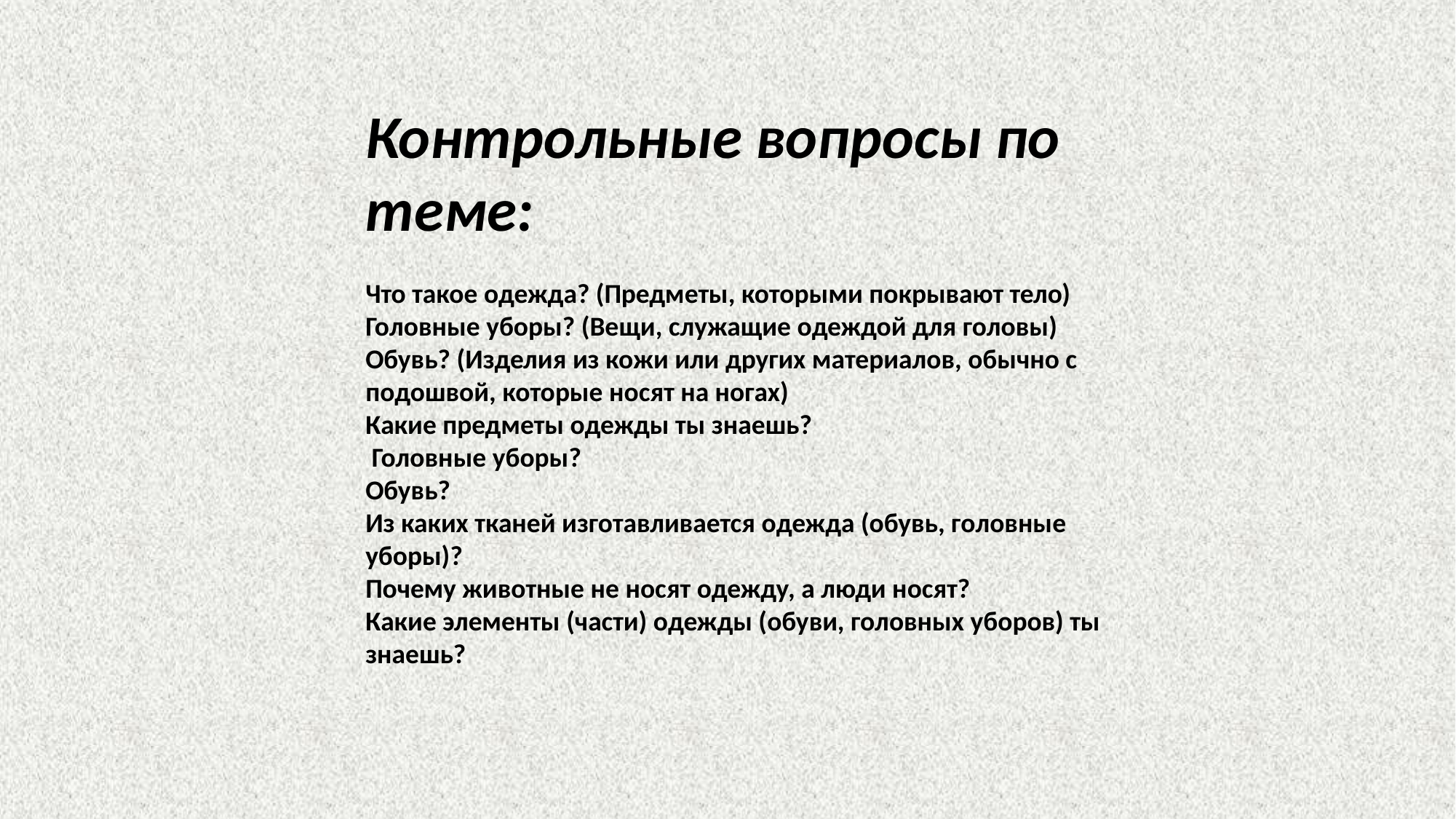

Контрольные вопросы по теме:

Что такое одежда? (Предметы, которыми покрывают тело)
Головные уборы? (Вещи, служащие одеждой для головы) Обувь? (Изделия из кожи или других материалов, обычно с подошвой, которые носят на ногах)
Какие предметы одежды ты знаешь?
 Головные уборы?
Обувь?
Из каких тканей изготавливается одежда (обувь, головные уборы)?
Почему животные не носят одежду, а люди носят?
Какие элементы (части) одежды (обуви, головных уборов) ты знаешь?